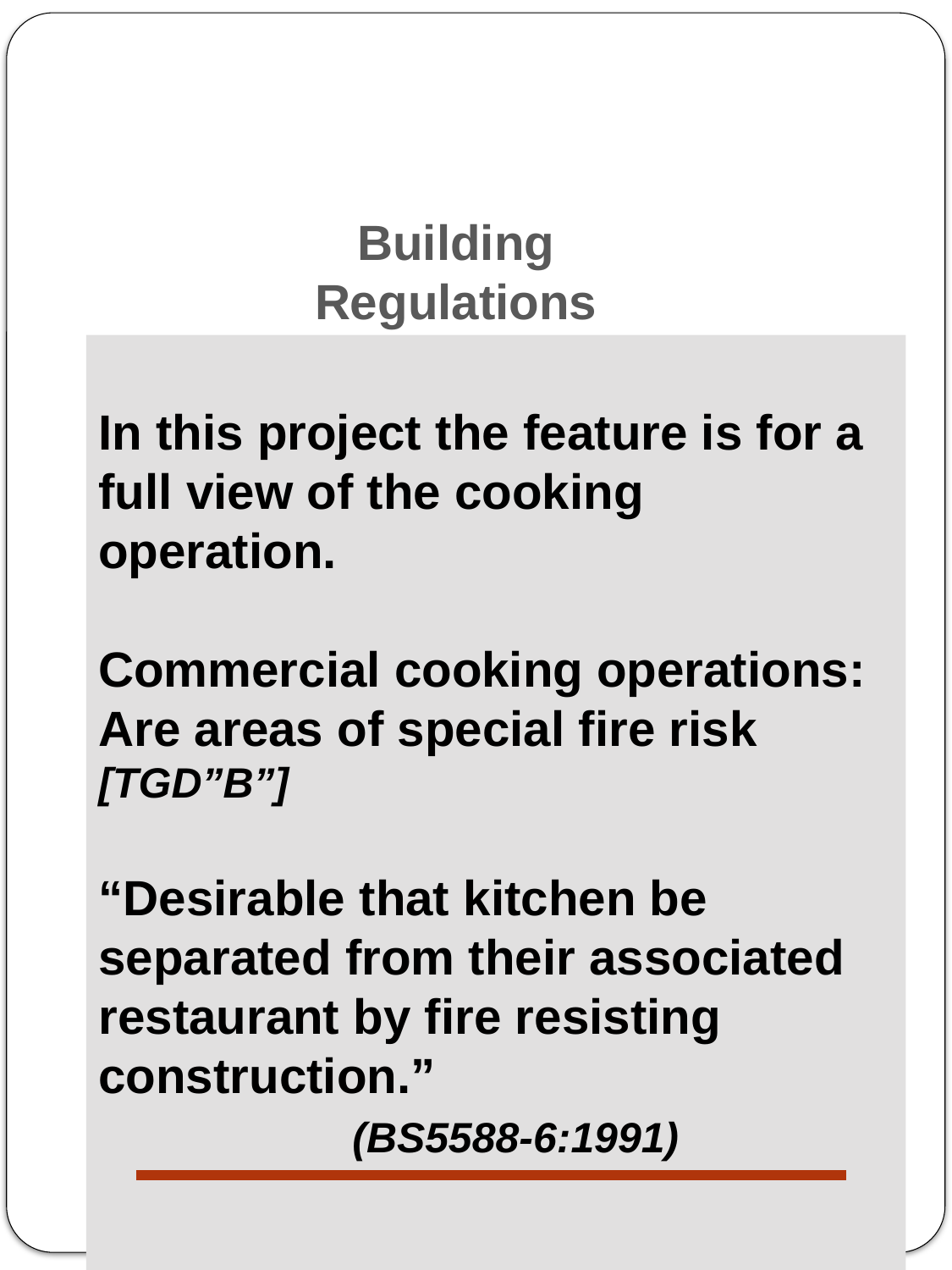

Building Regulations

In this project the feature is for a full view of the cooking operation.

Commercial cooking operations:
Are areas of special fire risk [TGD”B”]

“Desirable that kitchen be separated from their associated restaurant by fire resisting construction.”
		(BS5588-6:1991)